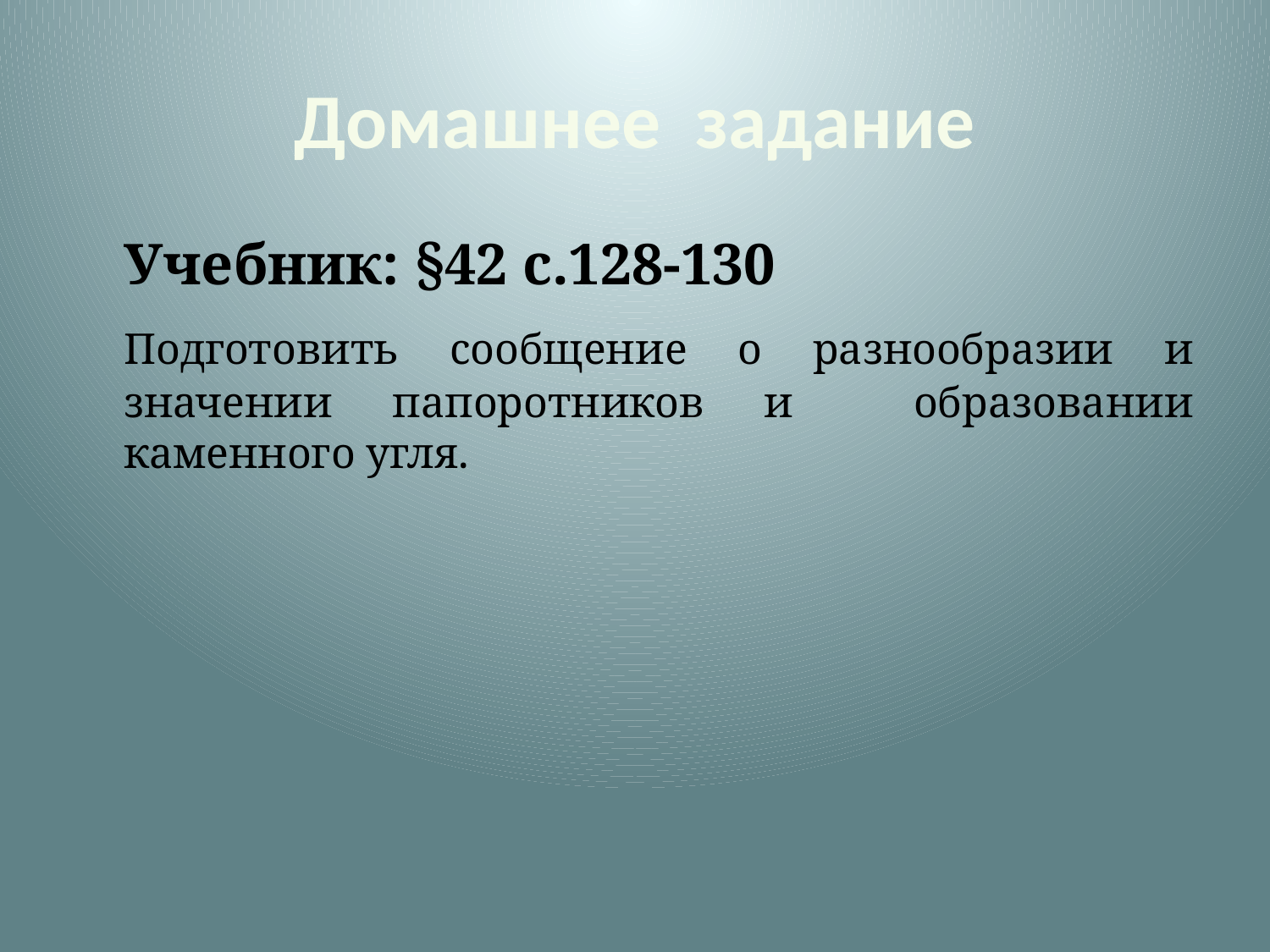

# Домашнее  задание
	Учебник: §42 с.128-130
	Подготовить сообщение о разнообразии и значении папоротников и  образовании каменного угля.